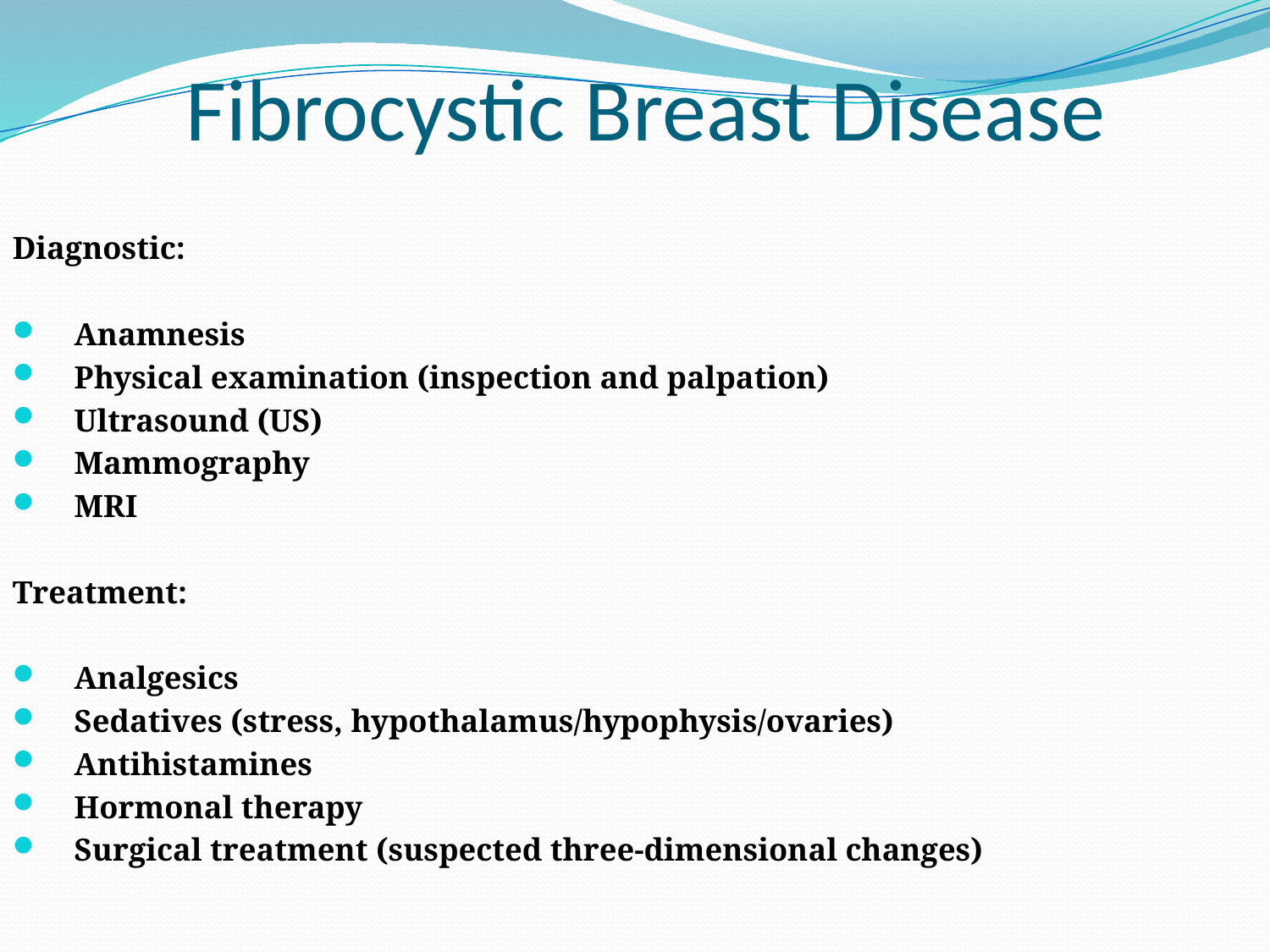

# Fibrocystic Breast Disease

Diagnostic:

Anamnesis
Physical examination (inspection and palpation)
Ultrasound (US)
Mammography
MRI

Treatment:

Analgesics
Sedatives (stress, hypothalamus/hypophysis/ovaries)
Antihistamines
Hormonal therapy
Surgical treatment (suspected three-dimensional changes)